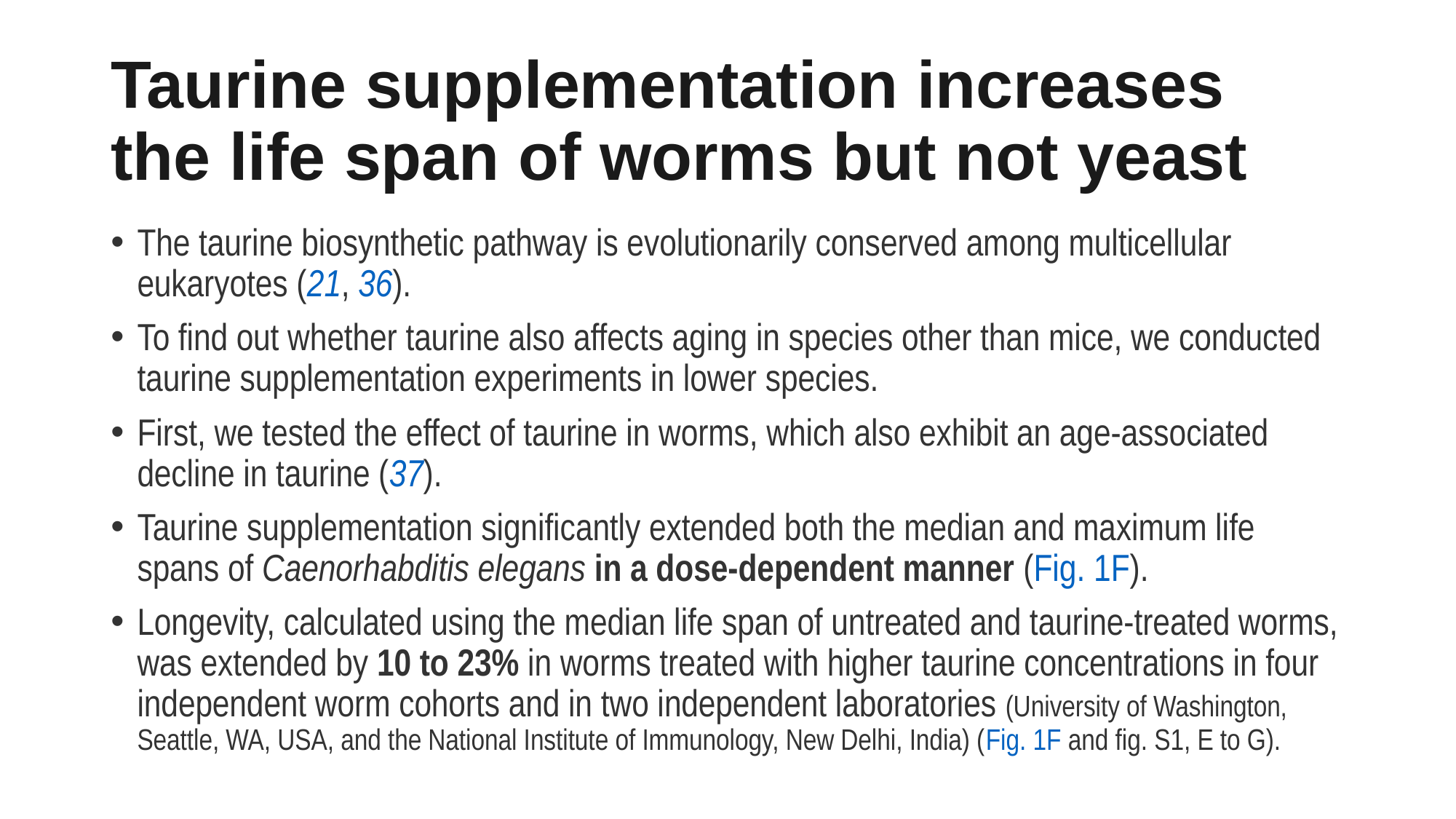

# Taurine supplementation increases the life span of worms but not yeast
The taurine biosynthetic pathway is evolutionarily conserved among multicellular eukaryotes (21, 36).
To find out whether taurine also affects aging in species other than mice, we conducted taurine supplementation experiments in lower species.
First, we tested the effect of taurine in worms, which also exhibit an age-associated decline in taurine (37).
Taurine supplementation significantly extended both the median and maximum life spans of Caenorhabditis elegans in a dose-dependent manner (Fig. 1F).
Longevity, calculated using the median life span of untreated and taurine-treated worms, was extended by 10 to 23% in worms treated with higher taurine concentrations in four independent worm cohorts and in two independent laboratories (University of Washington, Seattle, WA, USA, and the National Institute of Immunology, New Delhi, India) (Fig. 1F and fig. S1, E to G).